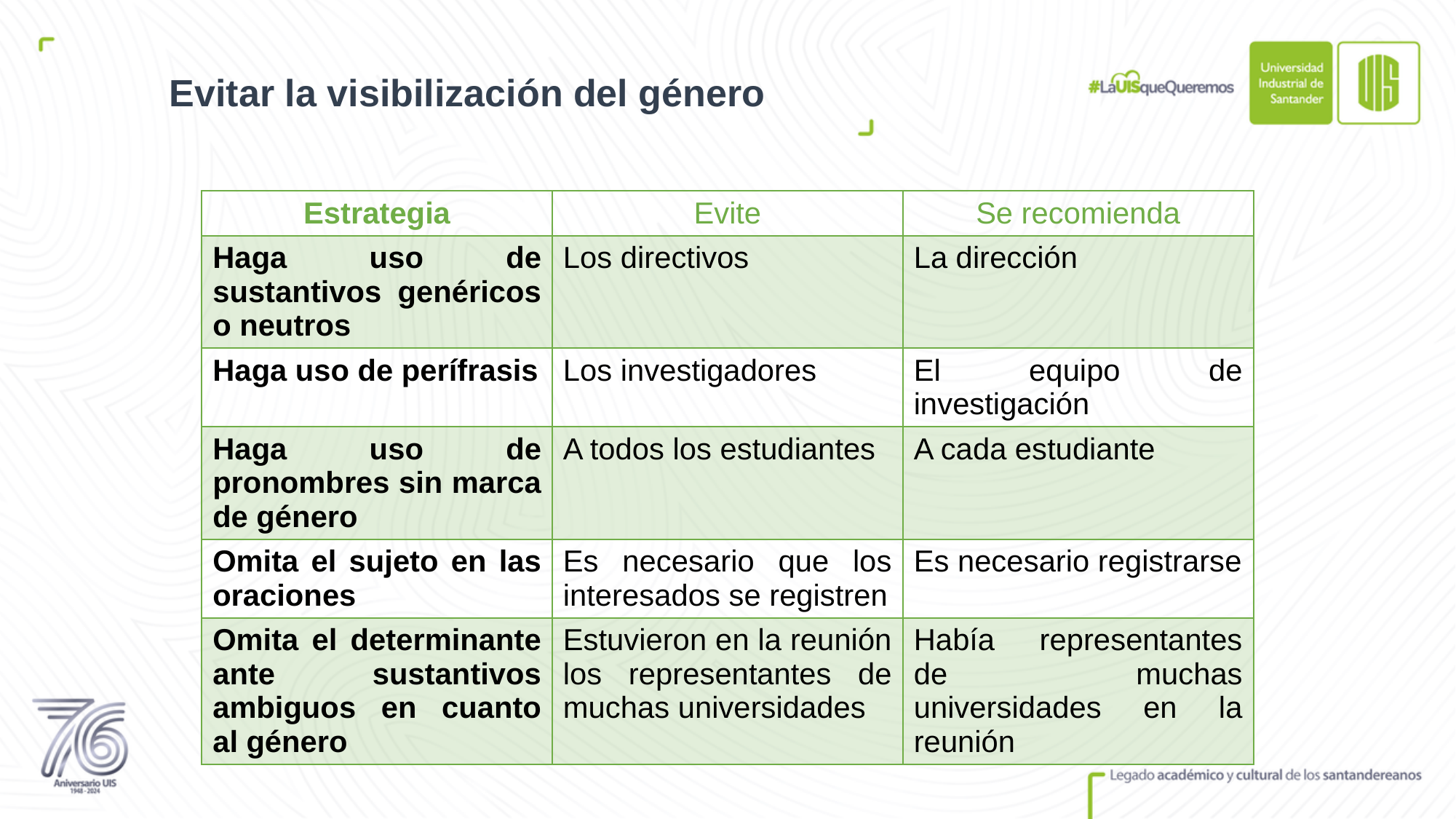

Evitar la visibilización del género
| Estrategia | Evite | Se recomienda |
| --- | --- | --- |
| Haga uso de sustantivos genéricos o neutros | Los directivos | La dirección |
| Haga uso de perífrasis | Los investigadores | El equipo de investigación |
| Haga uso de pronombres sin marca de género | A todos los estudiantes | A cada estudiante |
| Omita el sujeto en las oraciones | Es necesario que los interesados se registren | Es necesario registrarse |
| Omita el determinante ante sustantivos ambiguos en cuanto al género | Estuvieron en la reunión los representantes de muchas universidades | Había representantes de muchas universidades en la reunión |